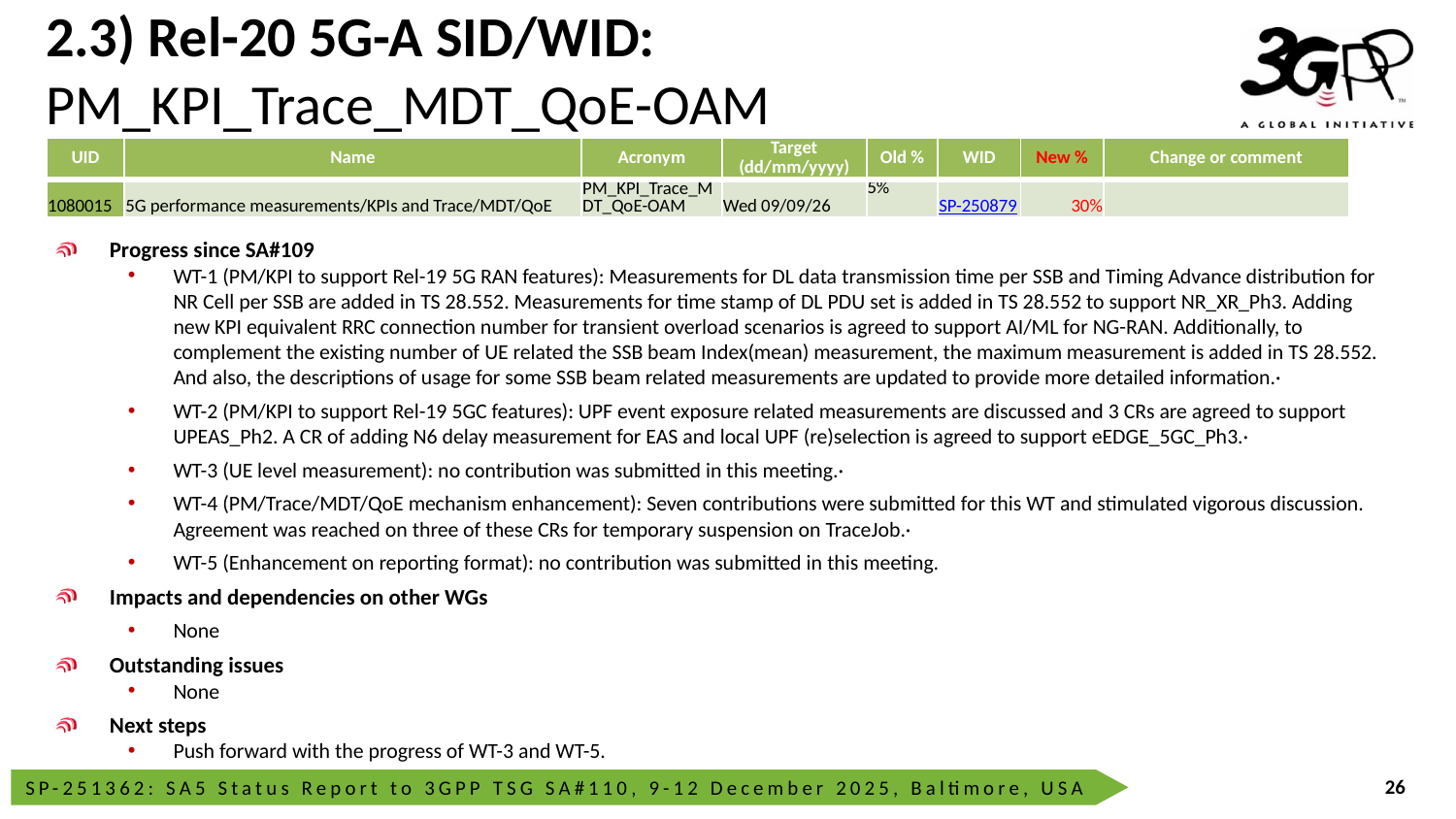

# 2.3) Rel-20 5G-A SID/WID: PM_KPI_Trace_MDT_QoE-OAM

| UID | Name | Acronym | Target (dd/mm/yyyy) | Old % | WID | New % | Change or comment |
| --- | --- | --- | --- | --- | --- | --- | --- |
| 1080015 | 5G performance measurements/KPIs and Trace/MDT/QoE | PM\_KPI\_Trace\_MDT\_QoE-OAM | Wed 09/09/26 | 5% | SP-250879 | 30% |  |
Progress since SA#109
WT-1 (PM/KPI to support Rel-19 5G RAN features): Measurements for DL data transmission time per SSB and Timing Advance distribution for NR Cell per SSB are added in TS 28.552. Measurements for time stamp of DL PDU set is added in TS 28.552 to support NR_XR_Ph3. Adding new KPI equivalent RRC connection number for transient overload scenarios is agreed to support AI/ML for NG-RAN. Additionally, to complement the existing number of UE related the SSB beam Index(mean) measurement, the maximum measurement is added in TS 28.552. And also, the descriptions of usage for some SSB beam related measurements are updated to provide more detailed information.·
WT-2 (PM/KPI to support Rel-19 5GC features): UPF event exposure related measurements are discussed and 3 CRs are agreed to support UPEAS_Ph2. A CR of adding N6 delay measurement for EAS and local UPF (re)selection is agreed to support eEDGE_5GC_Ph3.·
WT-3 (UE level measurement): no contribution was submitted in this meeting.·
WT-4 (PM/Trace/MDT/QoE mechanism enhancement): Seven contributions were submitted for this WT and stimulated vigorous discussion. Agreement was reached on three of these CRs for temporary suspension on TraceJob.·
WT-5 (Enhancement on reporting format): no contribution was submitted in this meeting.
Impacts and dependencies on other WGs
None
Outstanding issues
None
Next steps
Push forward with the progress of WT-3 and WT-5.